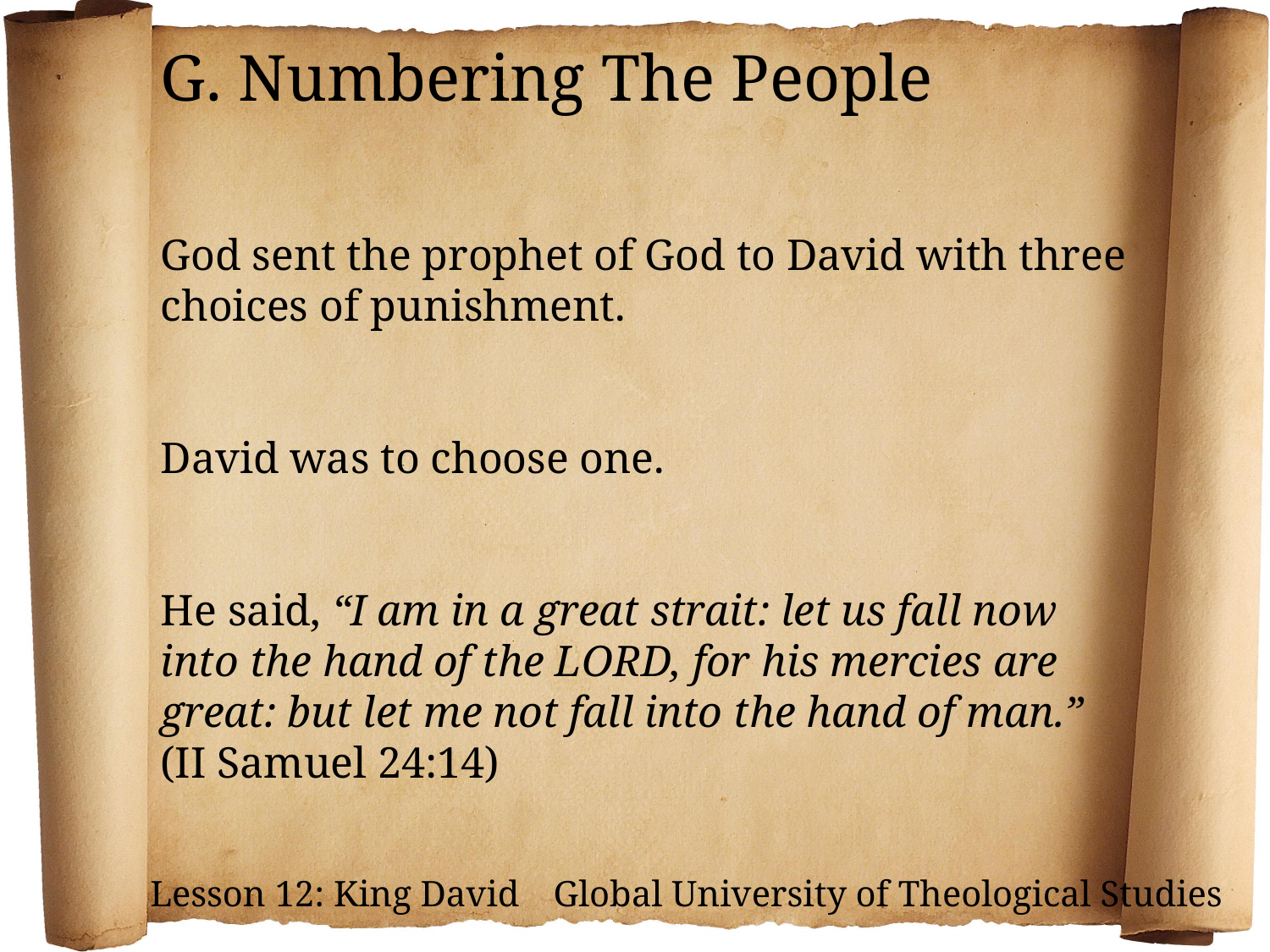

G. Numbering The People
God sent the prophet of God to David with three choices of punishment.

David was to choose one.

He said, “I am in a great strait: let us fall now into the hand of the LORD, for his mercies are great: but let me not fall into the hand of man.” (II Samuel 24:14)
Lesson 12: King David    Global University of Theological Studies